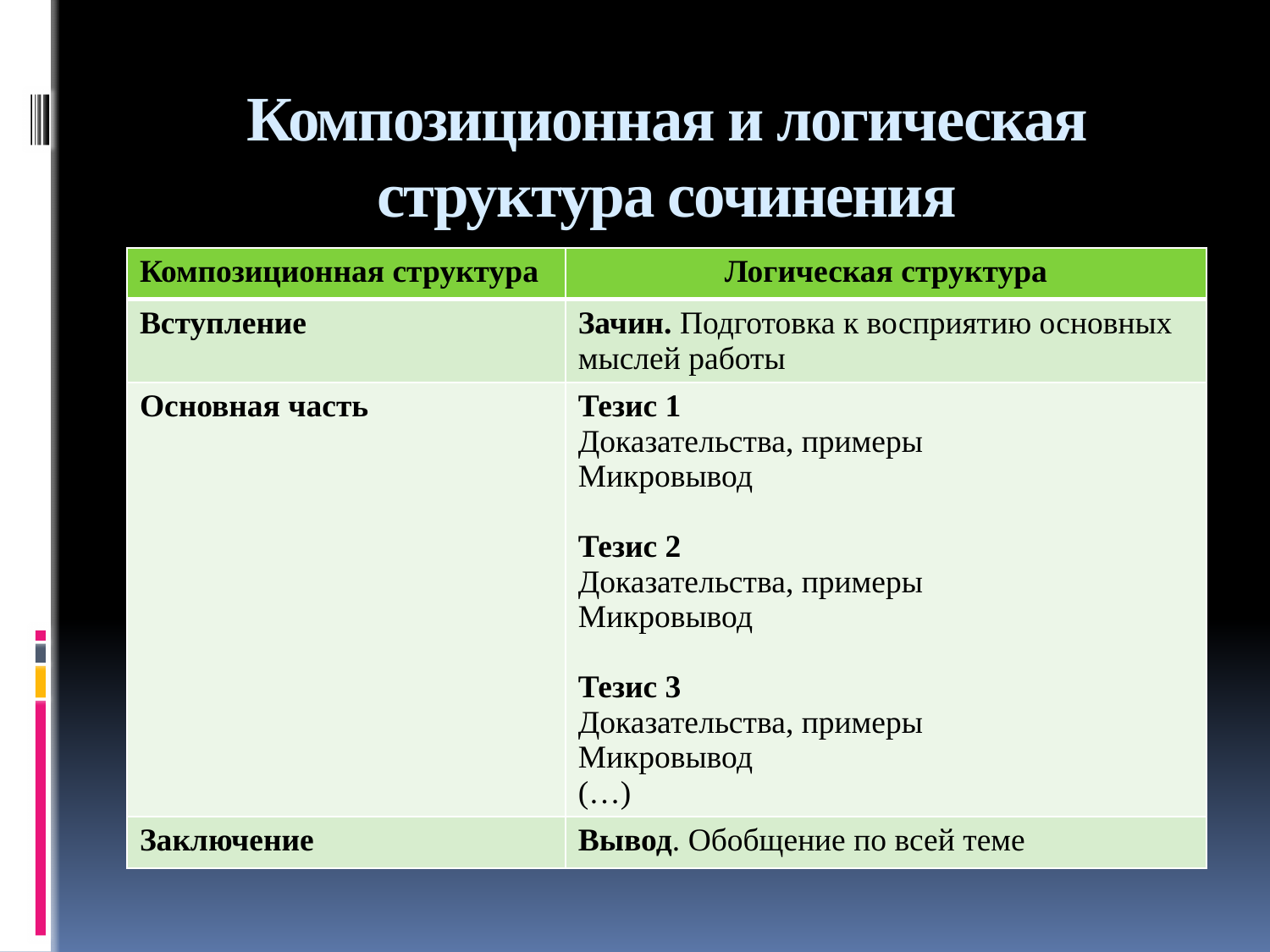

# Композиционная и логическая структура сочинения
| Композиционная структура | Логическая структура |
| --- | --- |
| Вступление | Зачин. Подготовка к восприятию основных мыслей работы |
| Основная часть | Тезис 1 Доказательства, примеры Микровывод Тезис 2 Доказательства, примеры Микровывод Тезис 3 Доказательства, примеры Микровывод (…) |
| Заключение | Вывод. Обобщение по всей теме |